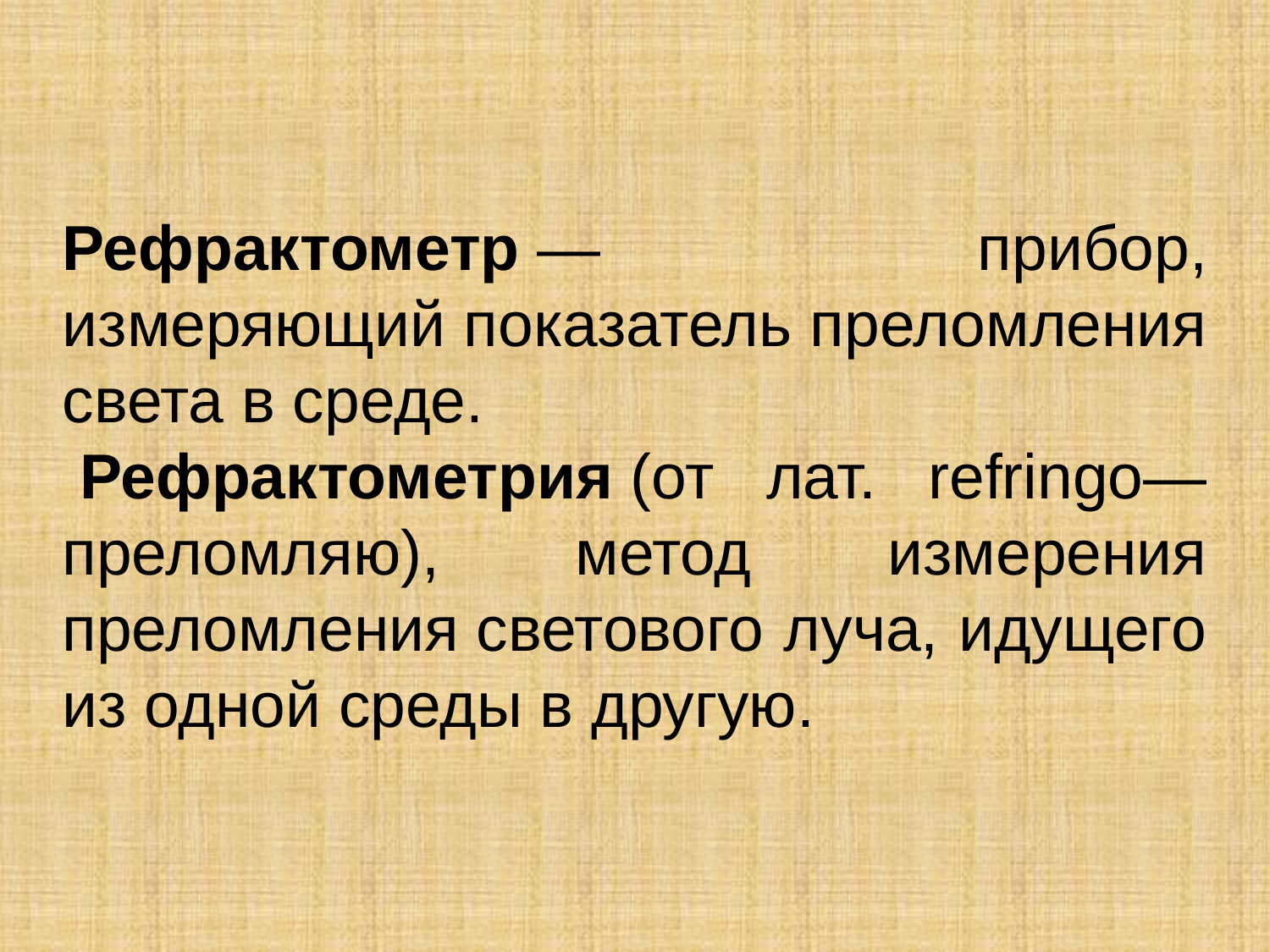

Рефрактометр — прибор, измеряющий показатель преломления света в среде.
 Рефрактометрия (от лат. refringo—преломляю), метод измерения преломления светового луча, идущего из одной среды в другую.